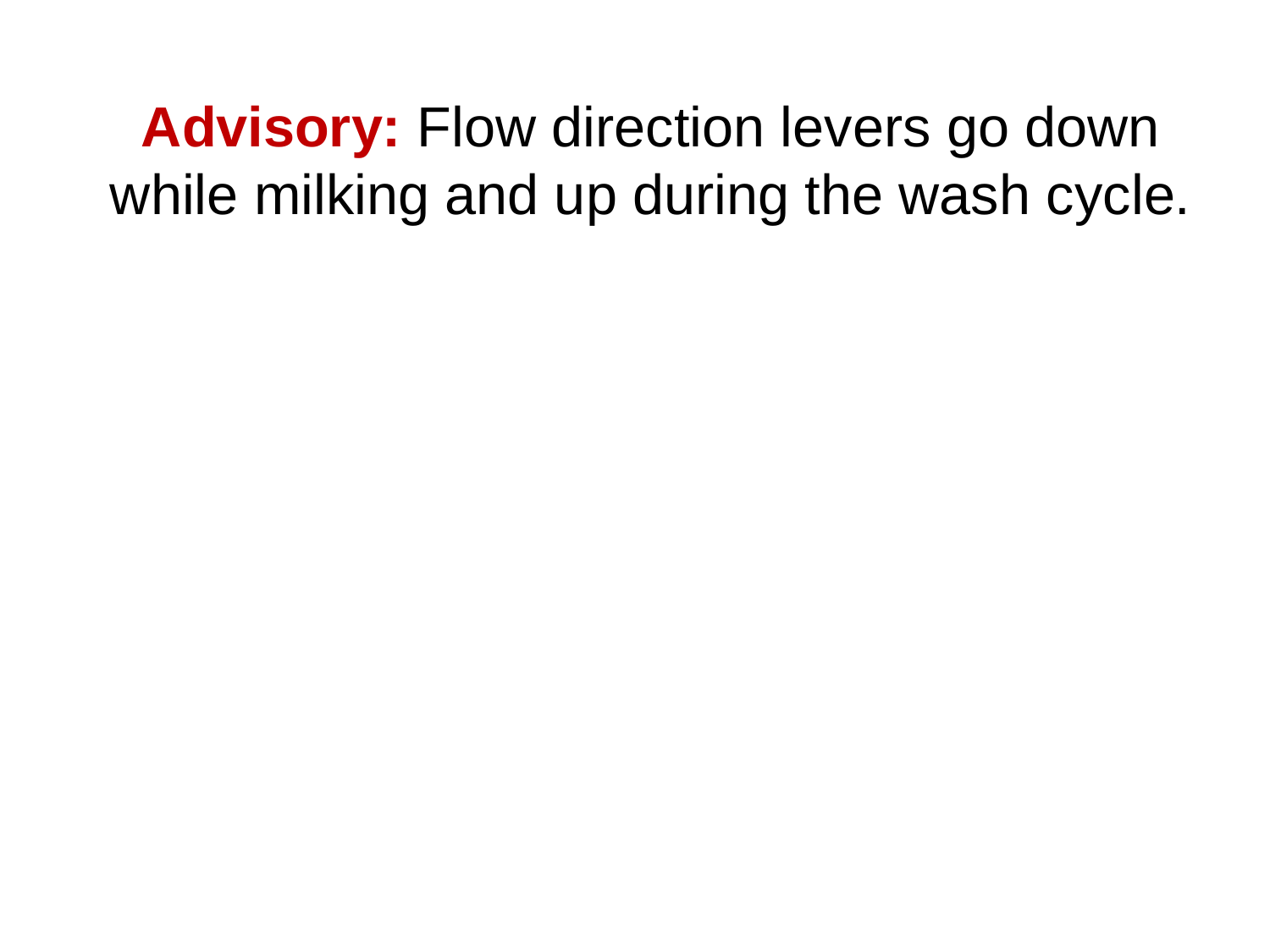

Advisory: Flow direction levers go down while milking and up during the wash cycle.